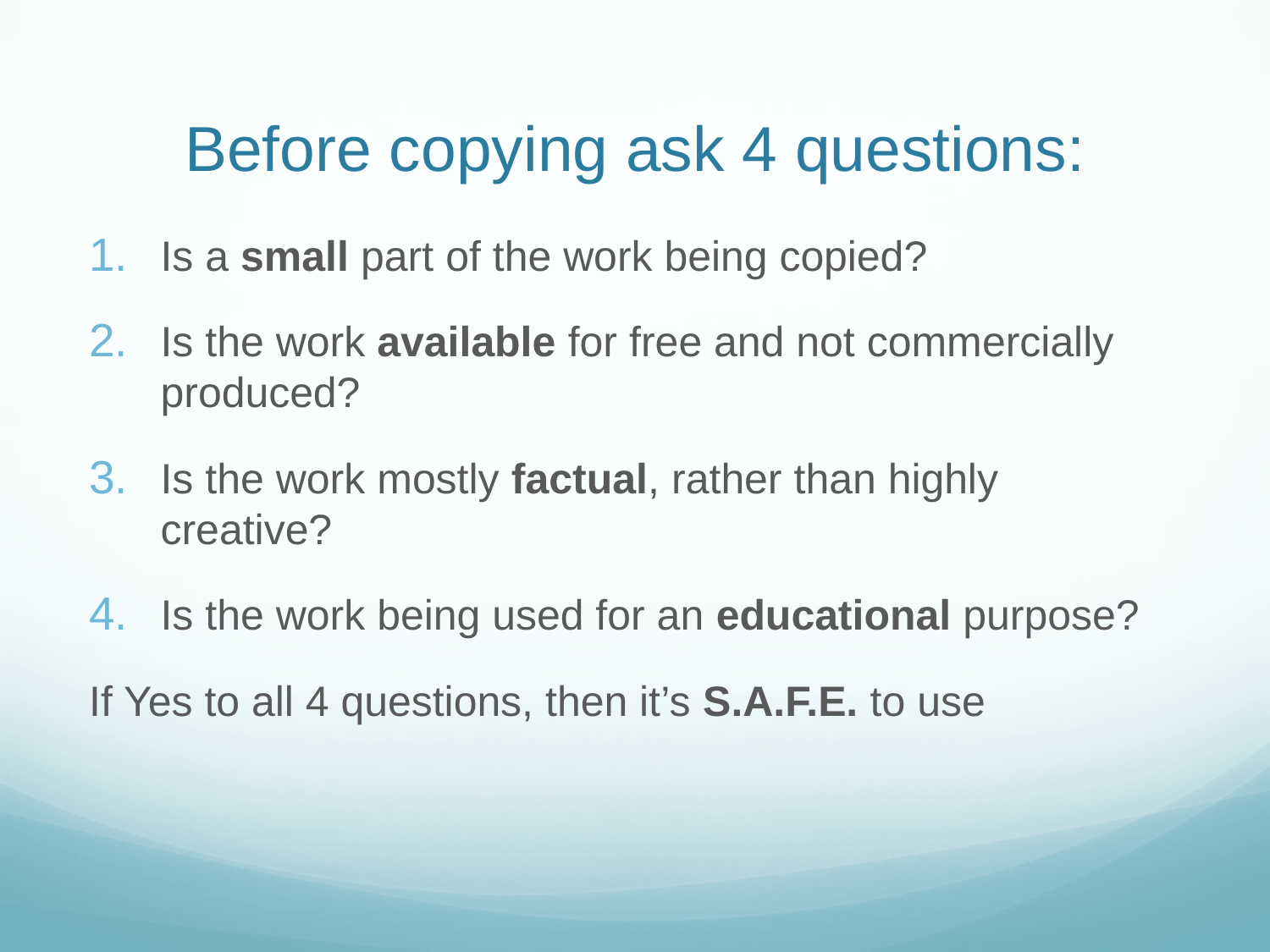

# Before copying ask 4 questions:
Is a small part of the work being copied?
Is the work available for free and not commercially produced?
Is the work mostly factual, rather than highly creative?
Is the work being used for an educational purpose?
If Yes to all 4 questions, then it’s S.A.F.E. to use